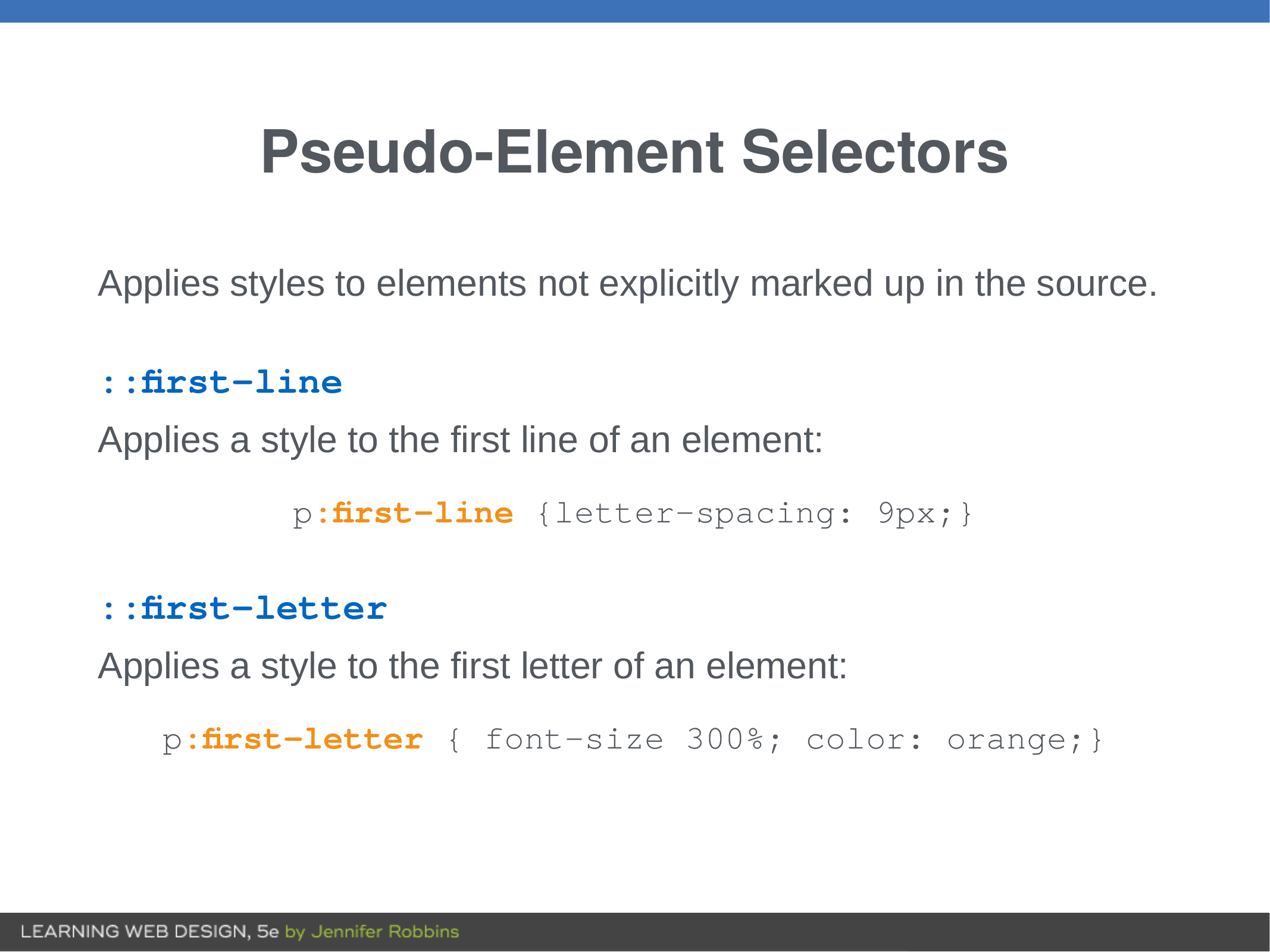

# Pseudo-Element Selectors
Applies styles to elements not explicitly marked up in the source.
::first-line
Applies a style to the first line of an element:
p:first-line {letter-spacing: 9px;}
::first-letter
Applies a style to the first letter of an element:
p:first-letter { font-size 300%; color: orange;}